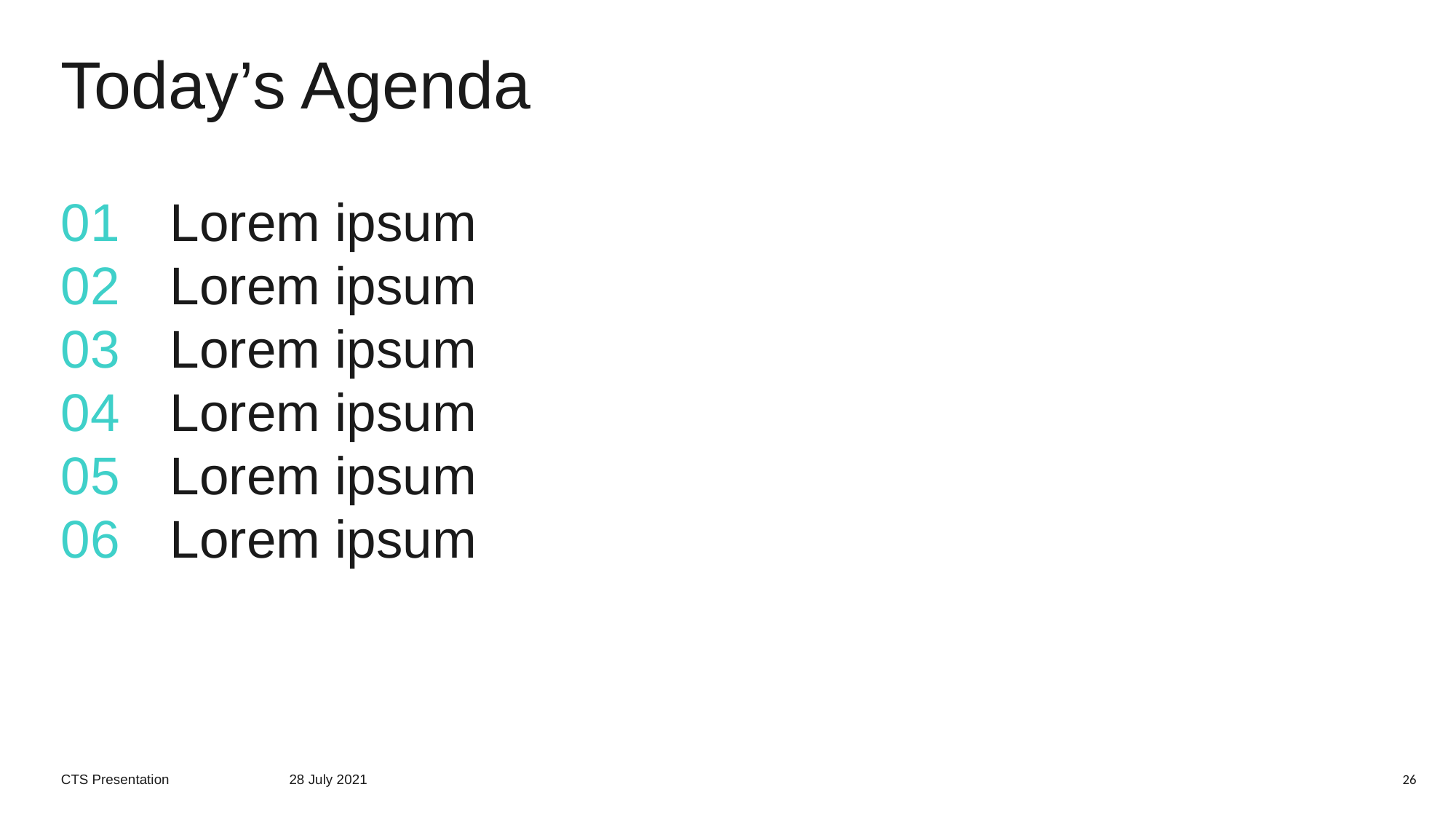

# Today’s Agenda
01	Lorem ipsum
02 	Lorem ipsum
03 	Lorem ipsum
04 	Lorem ipsum
05 	Lorem ipsum
06 	Lorem ipsum

CTS Presentation
28 July 2021
26